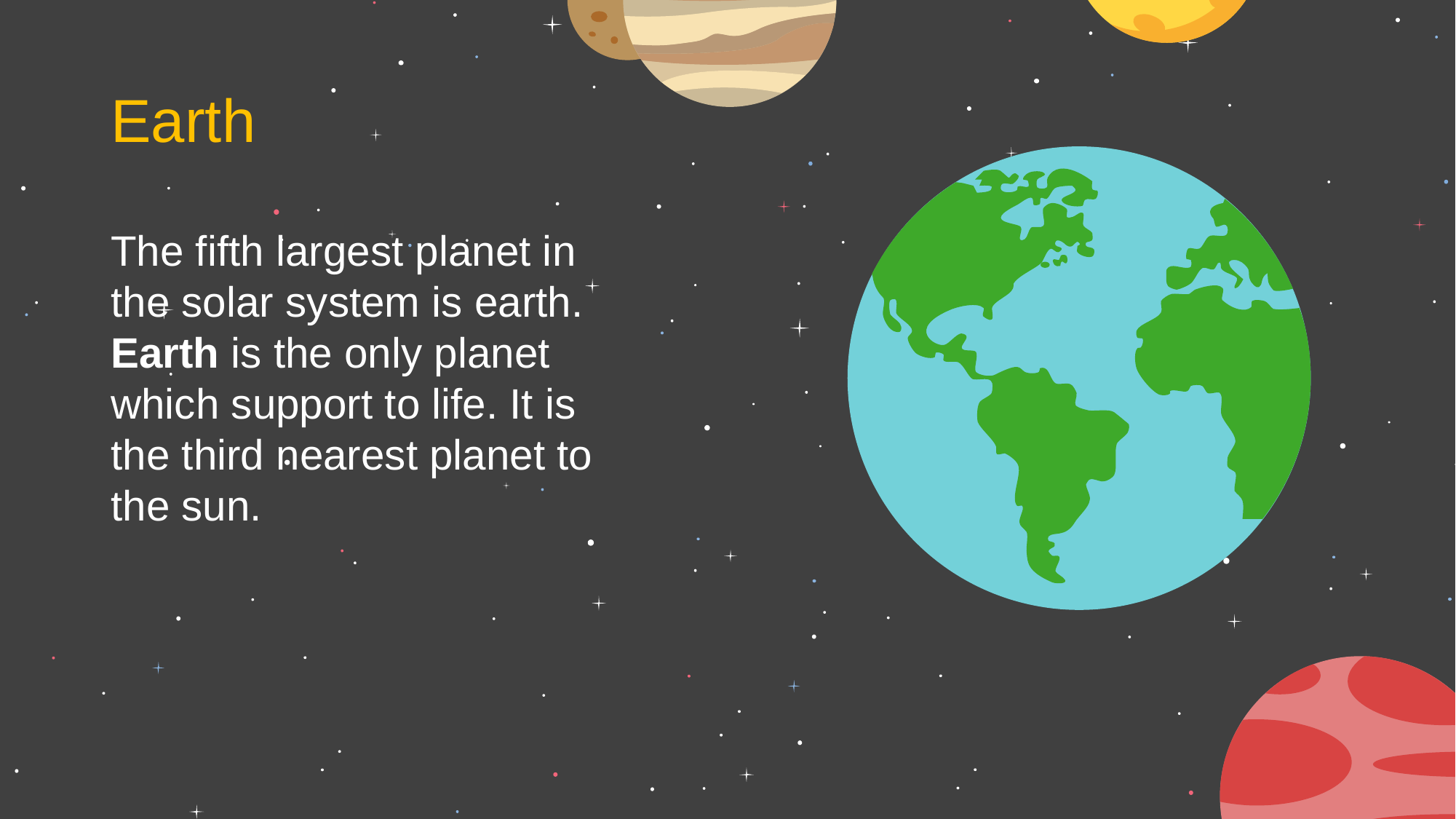

# Earth

The fifth largest planet in the solar system is earth. Earth is the only planet which support to life. It is the third nearest planet to the sun.